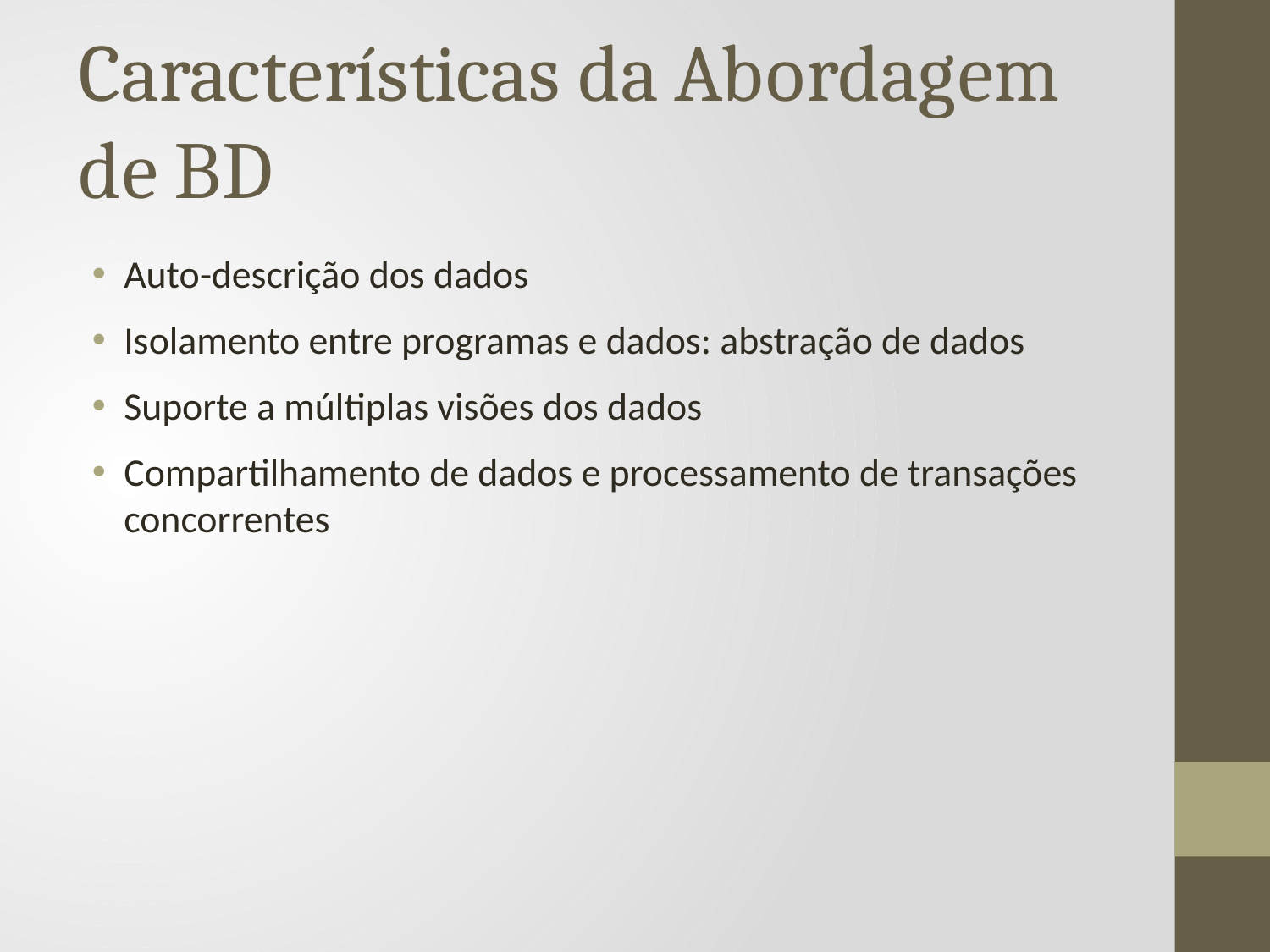

# Características da Abordagem de BD
Auto-descrição dos dados
Isolamento entre programas e dados: abstração de dados
Suporte a múltiplas visões dos dados
Compartilhamento de dados e processamento de transações concorrentes